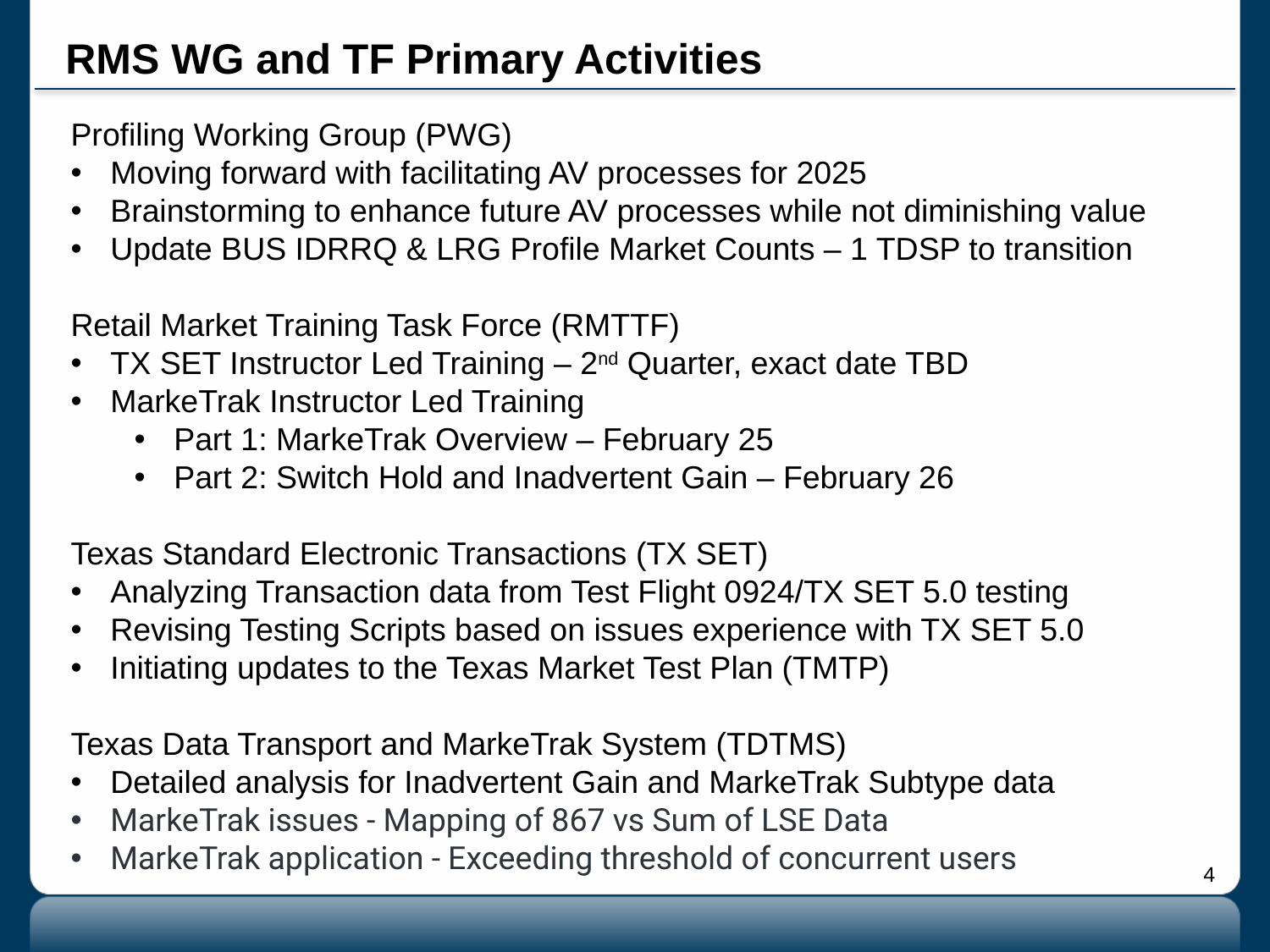

# RMS WG and TF Primary Activities
Profiling Working Group (PWG)
Moving forward with facilitating AV processes for 2025
Brainstorming to enhance future AV processes while not diminishing value
Update BUS IDRRQ & LRG Profile Market Counts – 1 TDSP to transition

Retail Market Training Task Force (RMTTF)
TX SET Instructor Led Training – 2nd Quarter, exact date TBD
MarkeTrak Instructor Led Training
Part 1: MarkeTrak Overview – February 25
Part 2: Switch Hold and Inadvertent Gain – February 26

Texas Standard Electronic Transactions (TX SET)
Analyzing Transaction data from Test Flight 0924/TX SET 5.0 testing
Revising Testing Scripts based on issues experience with TX SET 5.0
Initiating updates to the Texas Market Test Plan (TMTP)

Texas Data Transport and MarkeTrak System (TDTMS)
Detailed analysis for Inadvertent Gain and MarkeTrak Subtype data
MarkeTrak issues - Mapping of 867 vs Sum of LSE Data
MarkeTrak application - Exceeding threshold of concurrent users